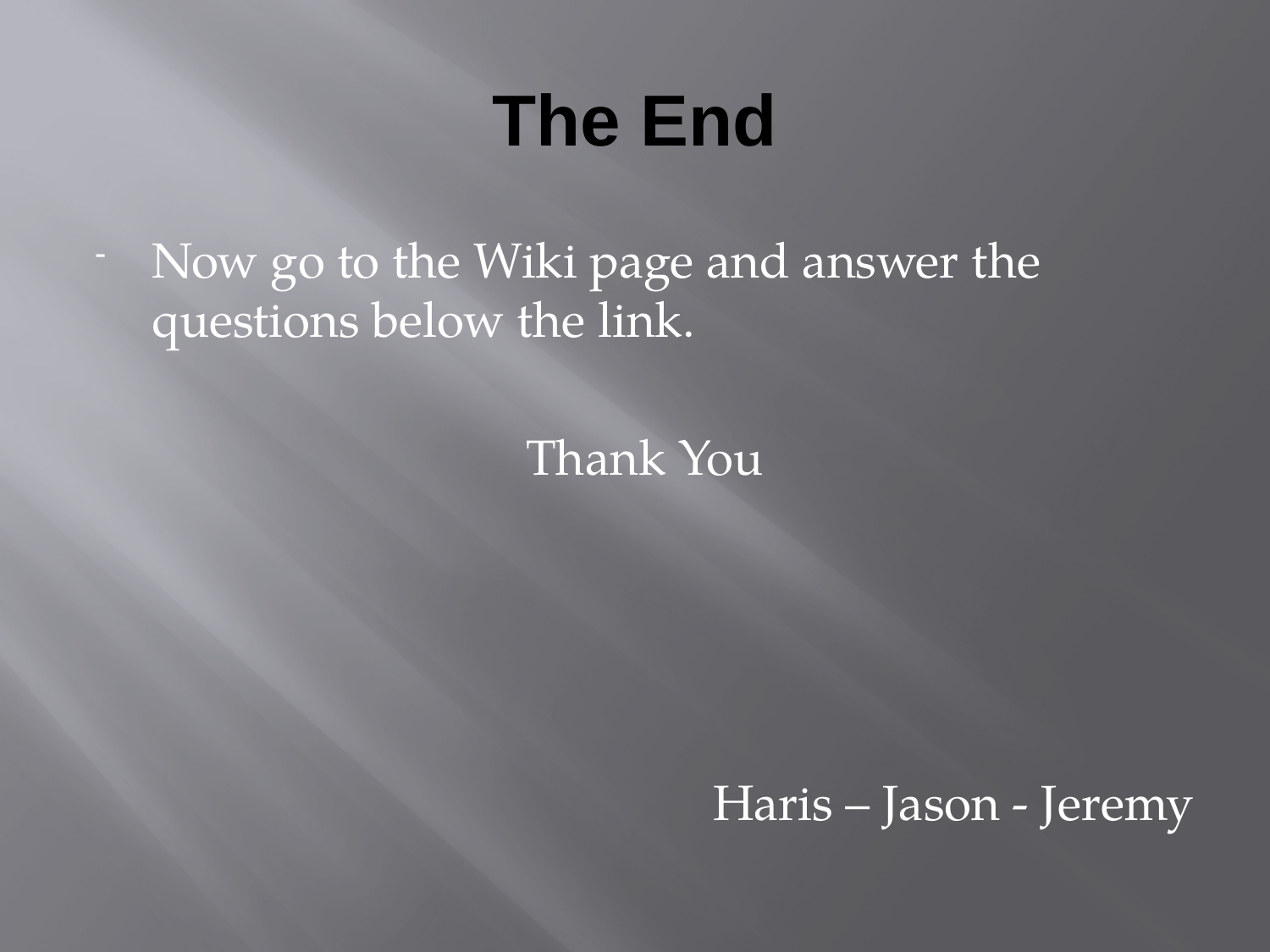

# The End
Now go to the Wiki page and answer the questions below the link.

Thank You

Haris – Jason - Jeremy